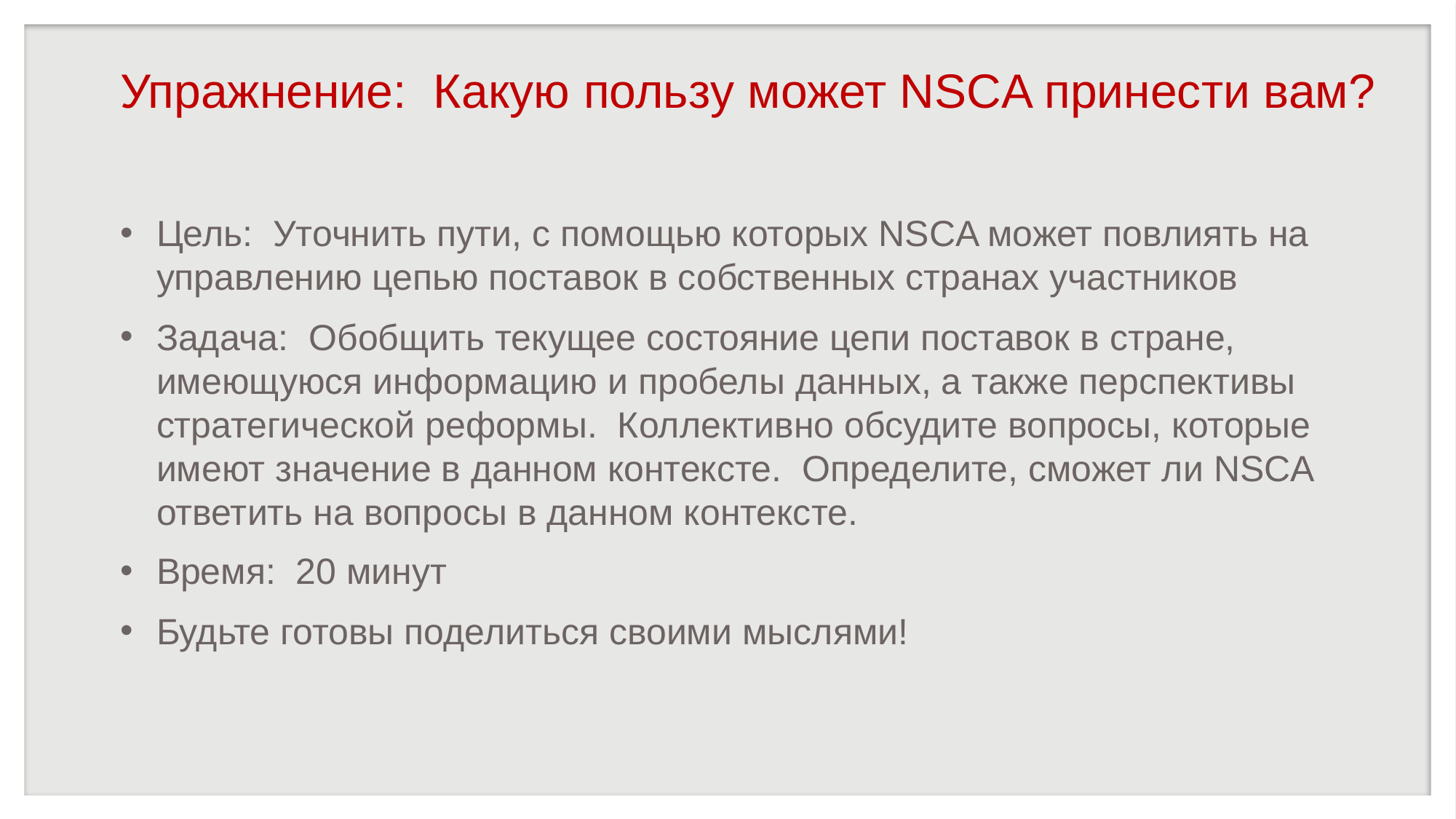

# Упражнение:  Какую пользу может NSCA принести вам?
Цель:  Уточнить пути, с помощью которых NSCA может повлиять на управлению цепью поставок в собственных странах участников
Задача:  Обобщить текущее состояние цепи поставок в стране, имеющуюся информацию и пробелы данных, а также перспективы стратегической реформы.  Коллективно обсудите вопросы, которые имеют значение в данном контексте.  Определите, сможет ли NSCA ответить на вопросы в данном контексте.
Время:  20 минут
Будьте готовы поделиться своими мыслями!